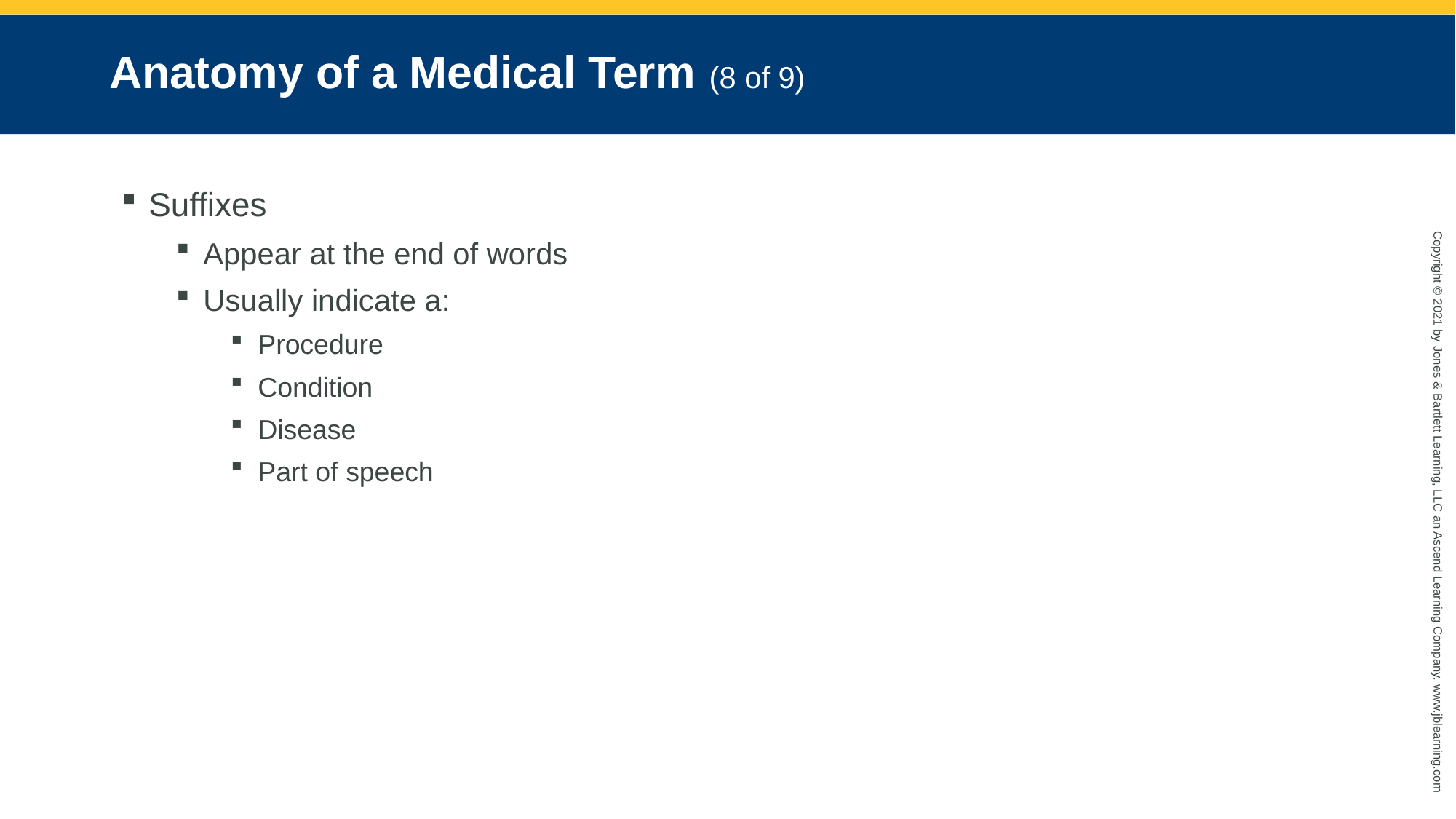

# Anatomy of a Medical Term (8 of 9)
Suffixes
Appear at the end of words
Usually indicate a:
Procedure
Condition
Disease
Part of speech